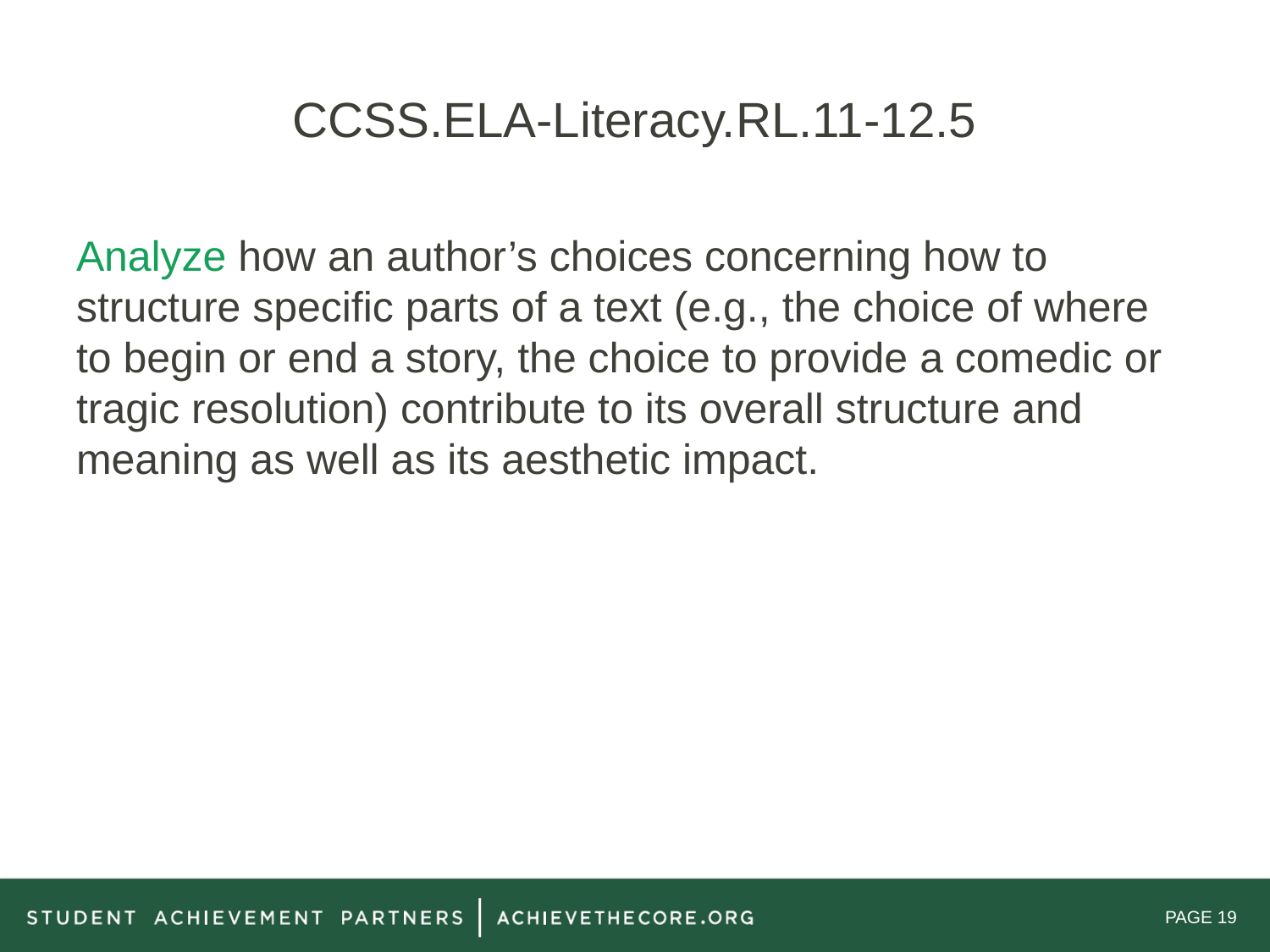

# CCSS.ELA-Literacy.RL.11-12.5
Analyze how an author’s choices concerning how to structure specific parts of a text (e.g., the choice of where to begin or end a story, the choice to provide a comedic or tragic resolution) contribute to its overall structure and meaning as well as its aesthetic impact.